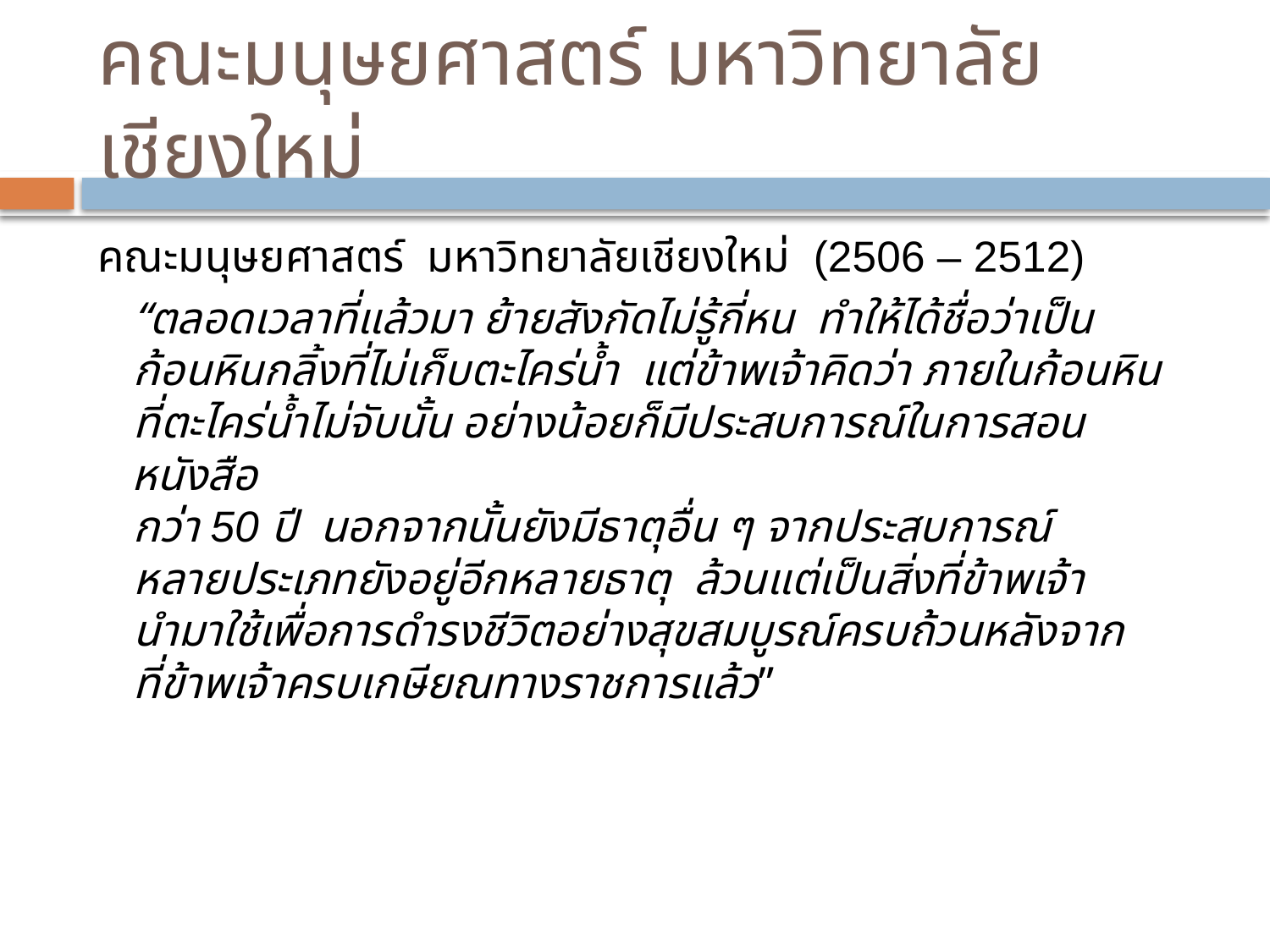

# คณะมนุษยศาสตร์ มหาวิทยาลัยเชียงใหม่
คณะมนุษยศาสตร์  มหาวิทยาลัยเชียงใหม่  (2506 – 2512)
“ตลอดเวลาที่แล้วมา ย้ายสังกัดไม่รู้กี่หน  ทำให้ได้ชื่อว่าเป็น
ก้อนหินกลิ้งที่ไม่เก็บตะไคร่น้ำ  แต่ข้าพเจ้าคิดว่า ภายในก้อนหิน
ที่ตะไคร่น้ำไม่จับนั้น อย่างน้อยก็มีประสบการณ์ในการสอนหนังสือ
กว่า 50 ปี  นอกจากนั้นยังมีธาตุอื่น ๆ จากประสบการณ์
หลายประเภทยังอยู่อีกหลายธาตุ  ล้วนแต่เป็นสิ่งที่ข้าพเจ้า
นำมาใช้เพื่อการดำรงชีวิตอย่างสุขสมบูรณ์ครบถ้วนหลังจาก
ที่ข้าพเจ้าครบเกษียณทางราชการแล้ว”